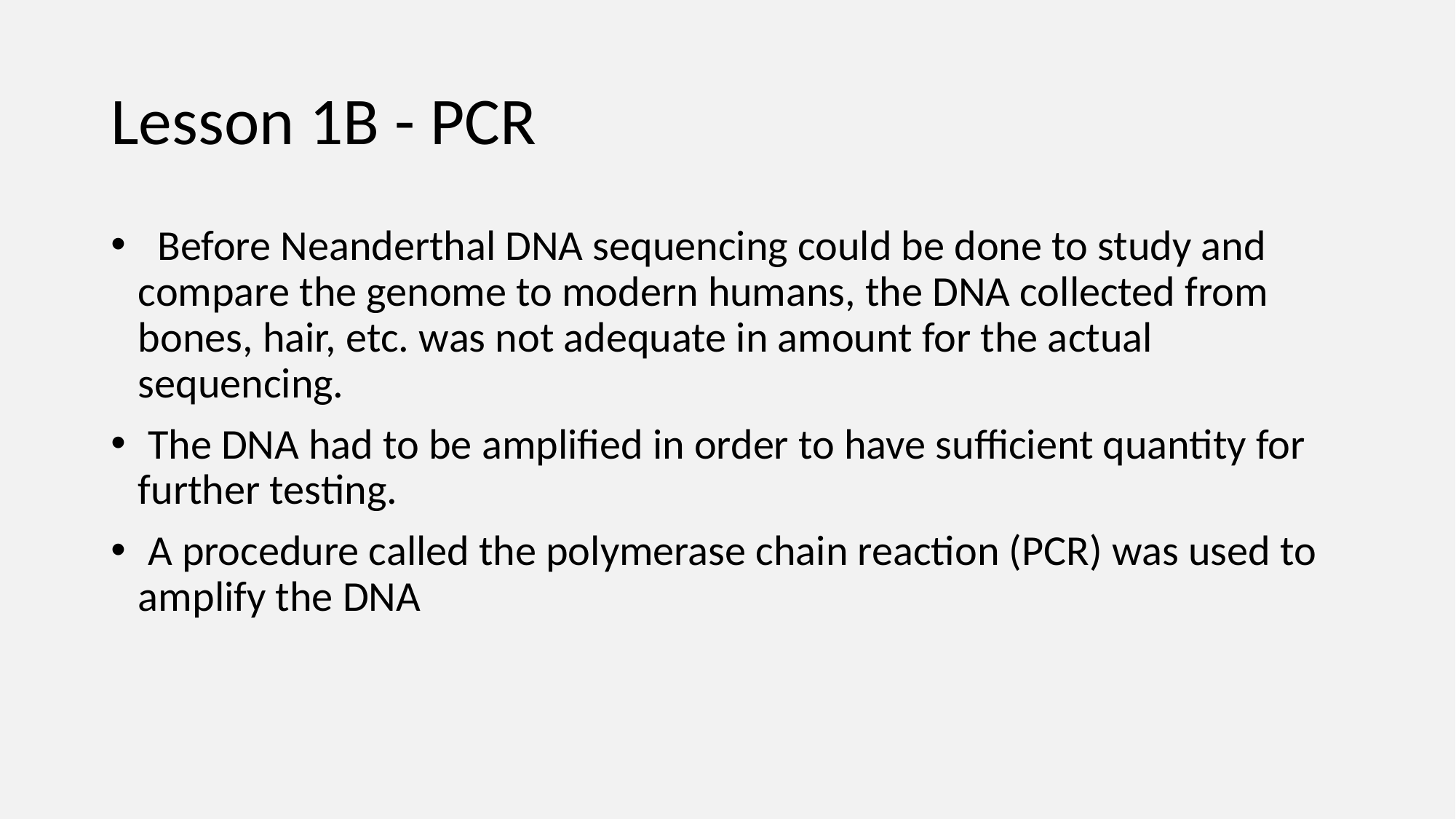

# Lesson 1B - PCR
  Before Neanderthal DNA sequencing could be done to study and compare the genome to modern humans, the DNA collected from bones, hair, etc. was not adequate in amount for the actual sequencing.
 The DNA had to be amplified in order to have sufficient quantity for further testing.
 A procedure called the polymerase chain reaction (PCR) was used to amplify the DNA